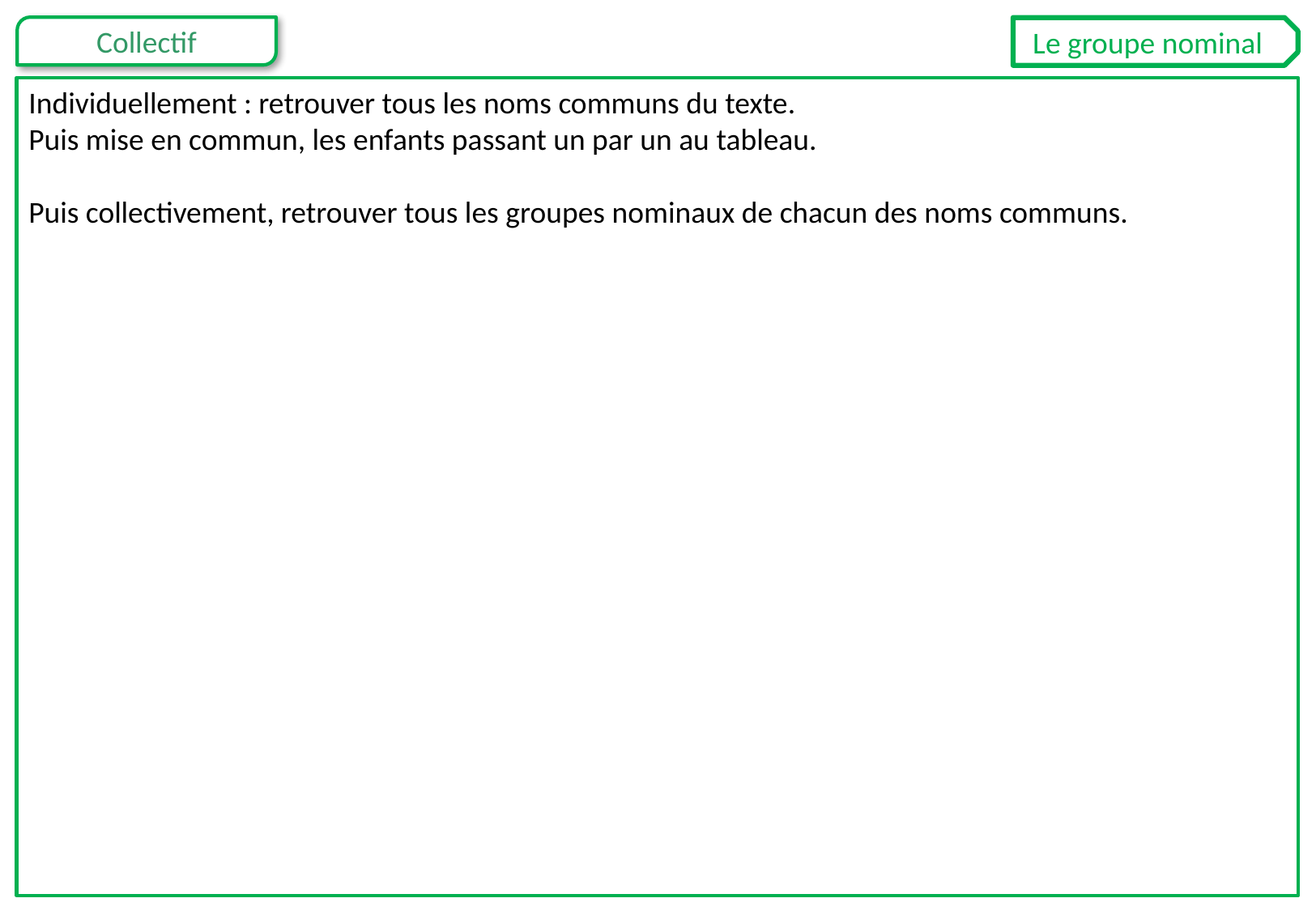

Le groupe nominal
Individuellement : retrouver tous les noms communs du texte.
Puis mise en commun, les enfants passant un par un au tableau.

Puis collectivement, retrouver tous les groupes nominaux de chacun des noms communs.